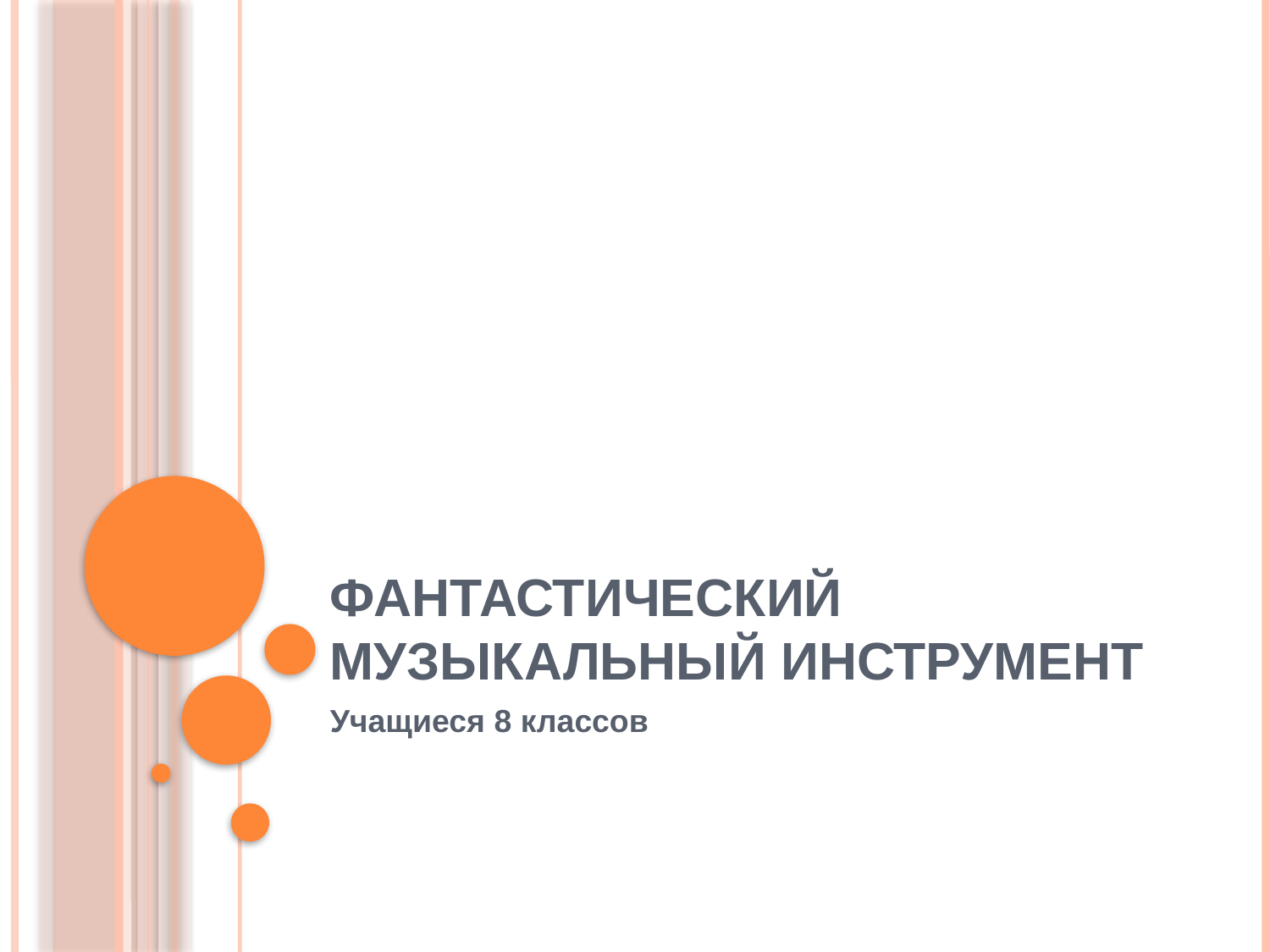

# Фантастический музыкальный инструмент
Учащиеся 8 классов